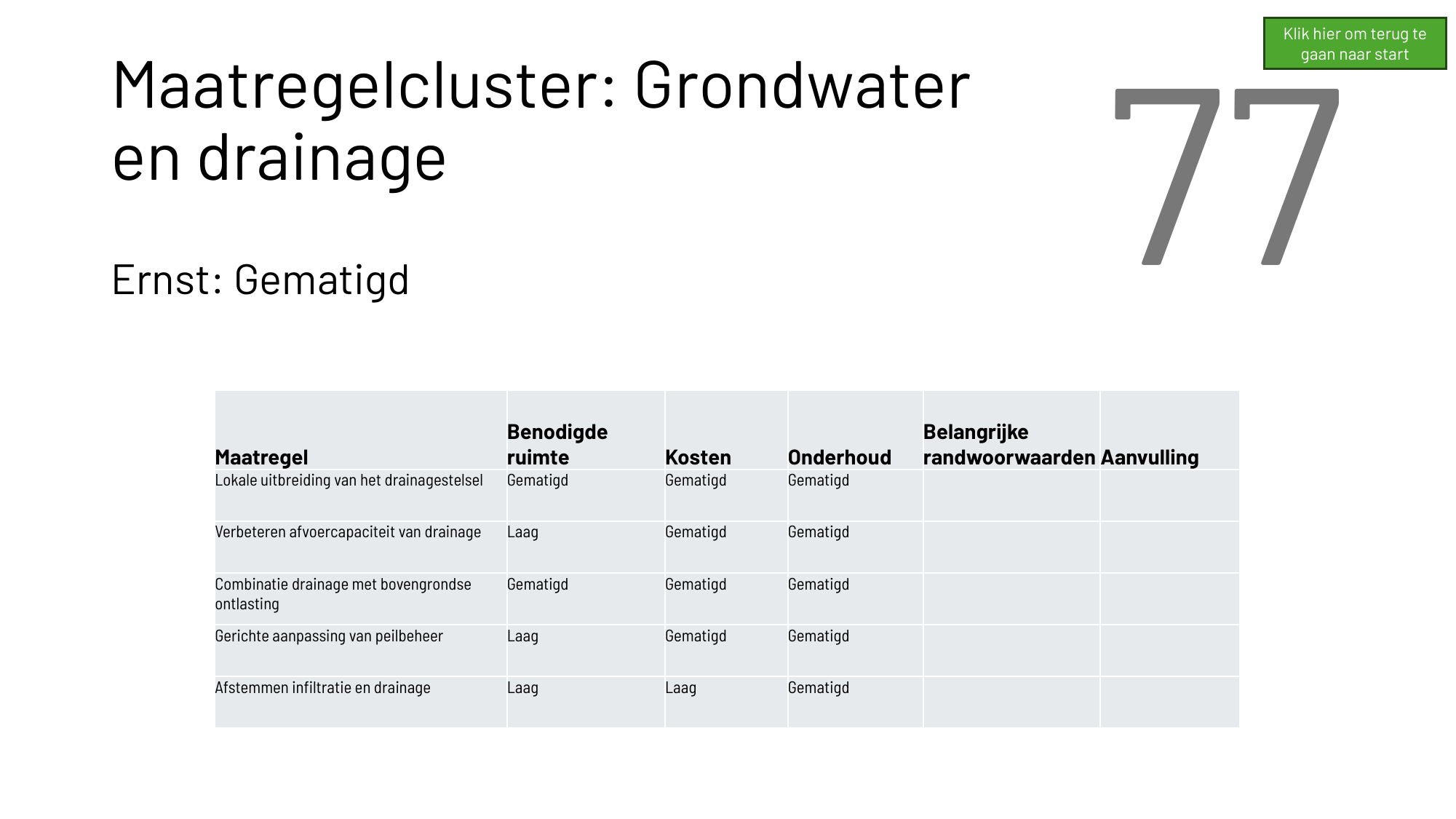

Klik hier om terug te gaan naar start
# Maatregelcluster: Grondwater en drainage
77
Ernst: Gematigd
| Maatregel | Benodigde ruimte | Kosten | Onderhoud | Belangrijke randwoorwaarden | Aanvulling |
| --- | --- | --- | --- | --- | --- |
| Lokale uitbreiding van het drainagestelsel | Gematigd | Gematigd | Gematigd |  |  |
| Verbeteren afvoercapaciteit van drainage | Laag | Gematigd | Gematigd |  |  |
| Combinatie drainage met bovengrondse ontlasting | Gematigd | Gematigd | Gematigd |  |  |
| Gerichte aanpassing van peilbeheer | Laag | Gematigd | Gematigd |  |  |
| Afstemmen infiltratie en drainage | Laag | Laag | Gematigd |  |  |